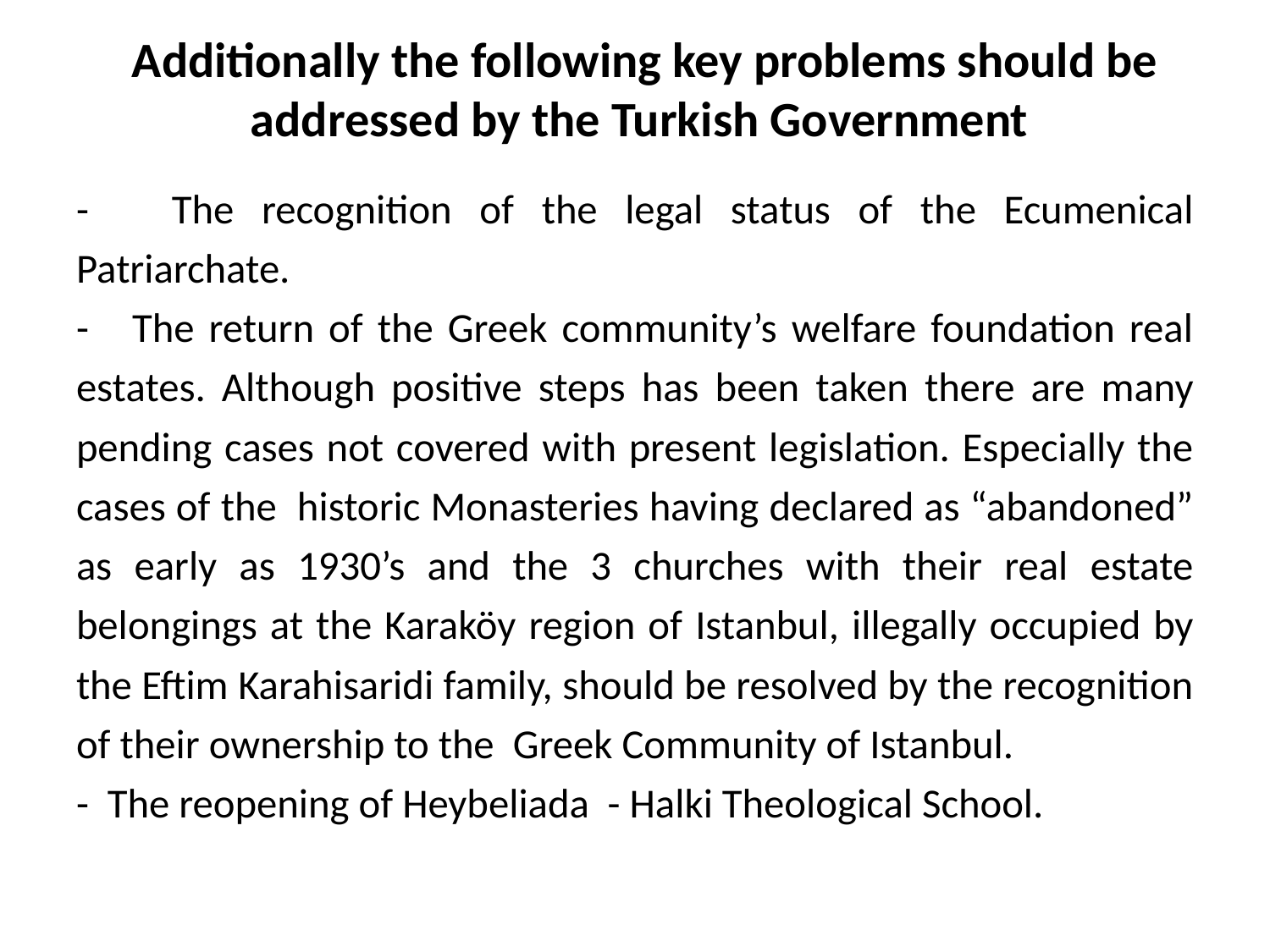

# Additionally the following key problems should be addressed by the Turkish Government
-   The recognition of the legal status of the Ecumenical Patriarchate.
-   The return of the Greek community’s welfare foundation real estates. Although positive steps has been taken there are many pending cases not covered with present legislation. Especially the cases of the  historic Monasteries having declared as “abandoned” as early as 1930’s and the 3 churches with their real estate belongings at the Karaköy region of Istanbul, illegally occupied by the Eftim Karahisaridi family, should be resolved by the recognition of their ownership to the  Greek Community of Istanbul.
-  The reopening of Heybeliada  - Halki Theological School.